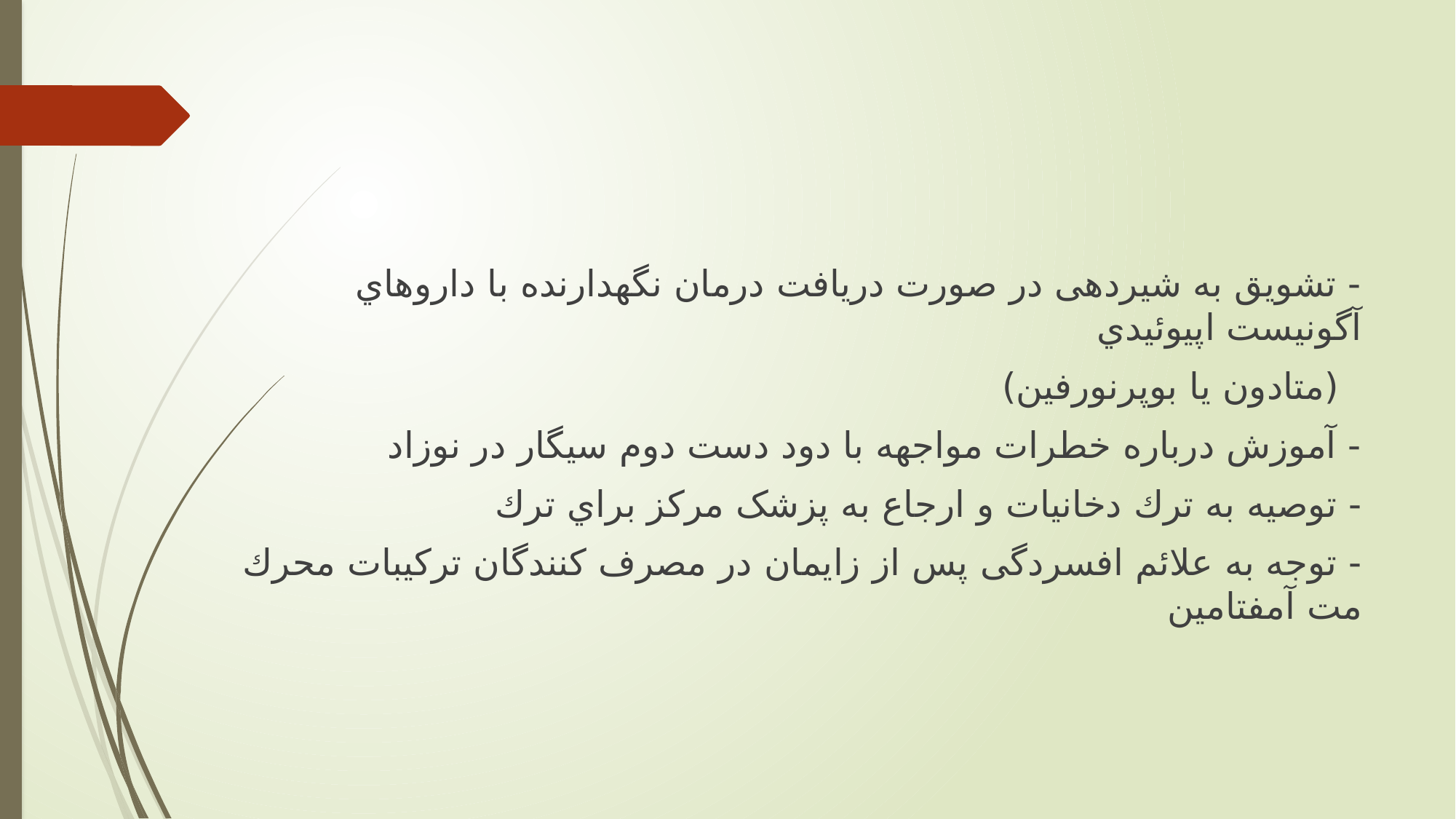

- تشويق به شیردهی در صورت دريافت درمان نگهدارنده با داروهاي آگونیست اپیوئیدي
  (متادون يا بوپرنورفین)
- آموزش درباره خطرات مواجهه با دود دست دوم سیگار در نوزاد
- توصیه به ترك دخانیات و ارجاع به پزشک مركز براي ترك
- توجه به علائم افسردگی پس از زايمان در مصرف كنندگان تركیبات محرك مت آمفتامین